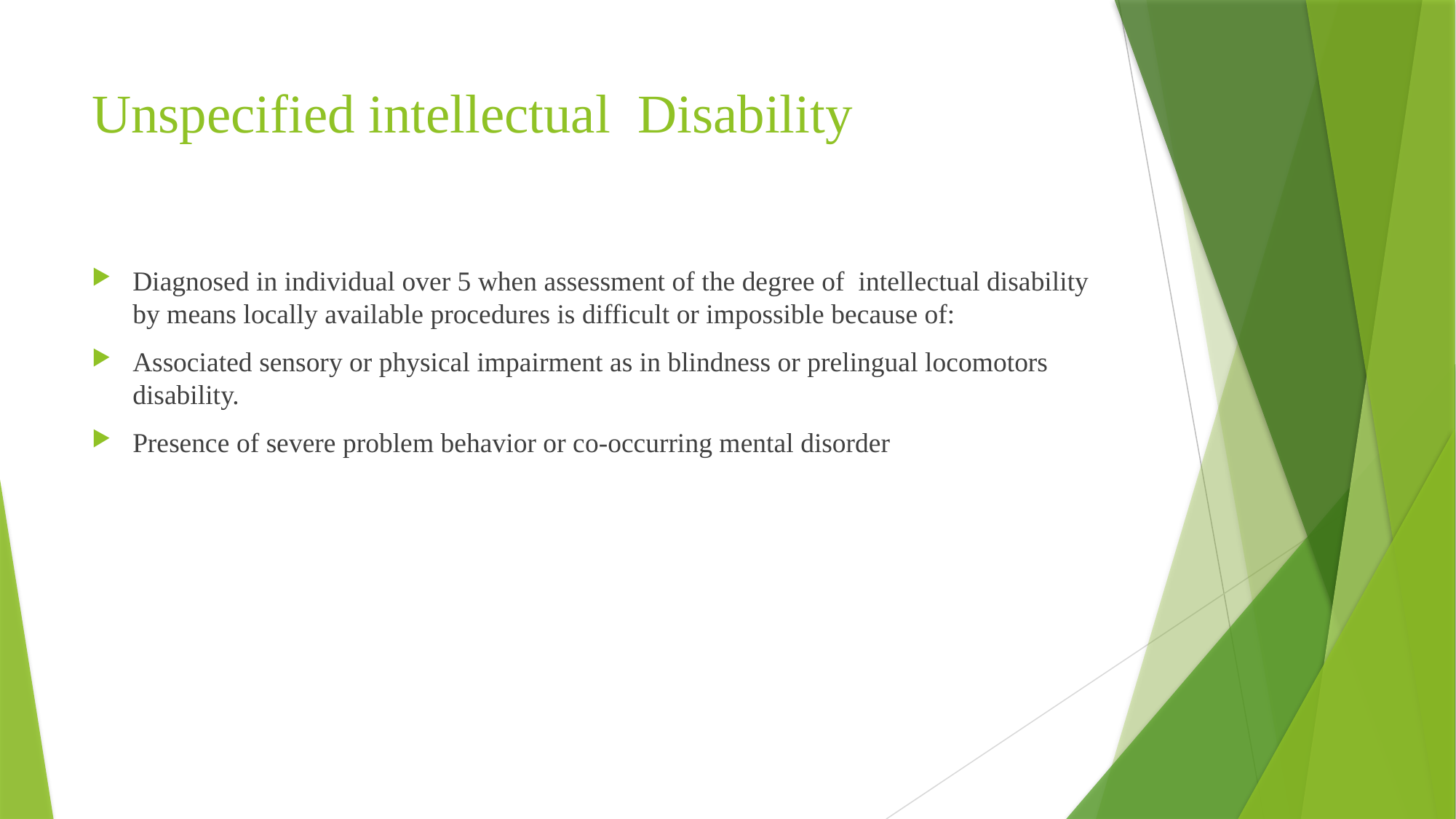

# Unspecified intellectual  Disability
Diagnosed in individual over 5 when assessment of the degree of  intellectual disability by means locally available procedures is difficult or impossible because of:
Associated sensory or physical impairment as in blindness or prelingual locomotors disability.
Presence of severe problem behavior or co-occurring mental disorder